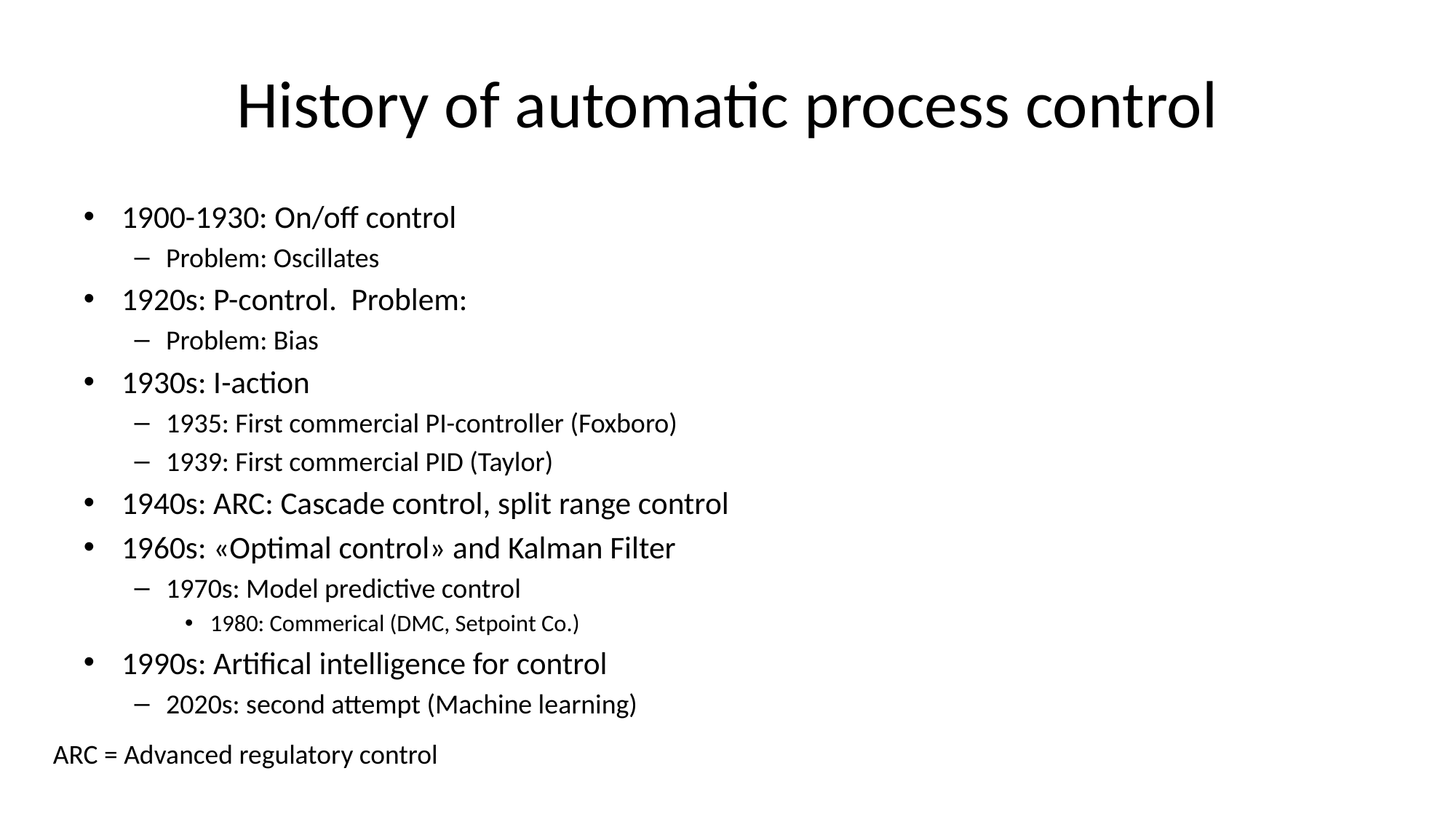

# History of automatic process control
1900-1930: On/off control
Problem: Oscillates
1920s: P-control.  Problem:
Problem: Bias
1930s: I-action
1935: First commercial PI-controller (Foxboro)
1939: First commercial PID (Taylor)
1940s: ARC: Cascade control, split range control
1960s: «Optimal control» and Kalman Filter
1970s: Model predictive control
1980: Commerical (DMC, Setpoint Co.)
1990s: Artifical intelligence for control
2020s: second attempt (Machine learning)

ARC = Advanced regulatory control